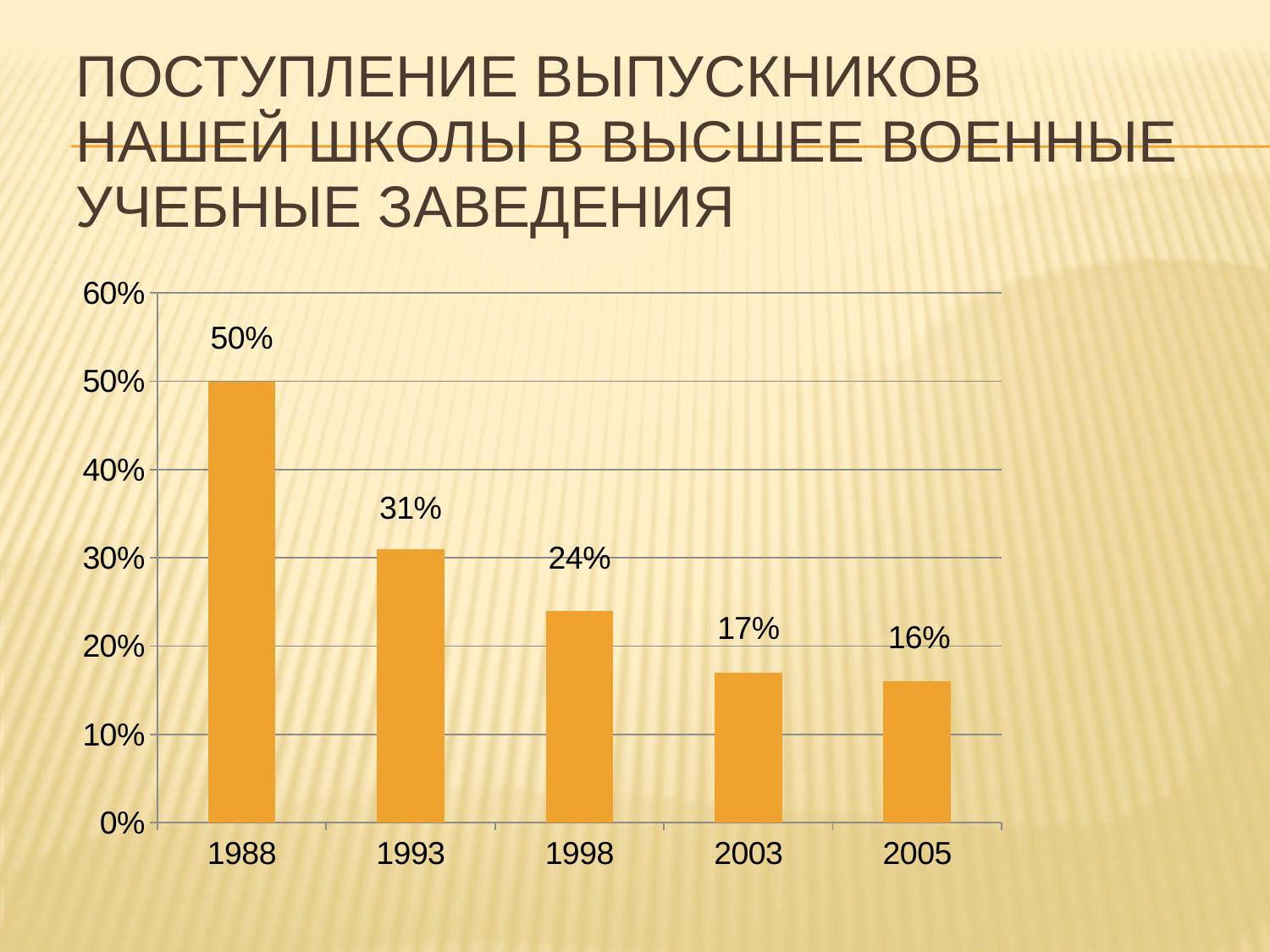

# Поступление выпускников нашей школы в высшее военные учебные заведения

### Chart

| Category | Ряд 1 | Столбец1 | Столбец2 |
|---|---|---|---|
| 1988 | 0.5 | None | None |
| 1993 | 0.31000000000000055 | None | None |
| 1998 | 0.2400000000000002 | None | None |
| 2003 | 0.17 | None | None |
| 2005 | 0.1600000000000003 | None | None |